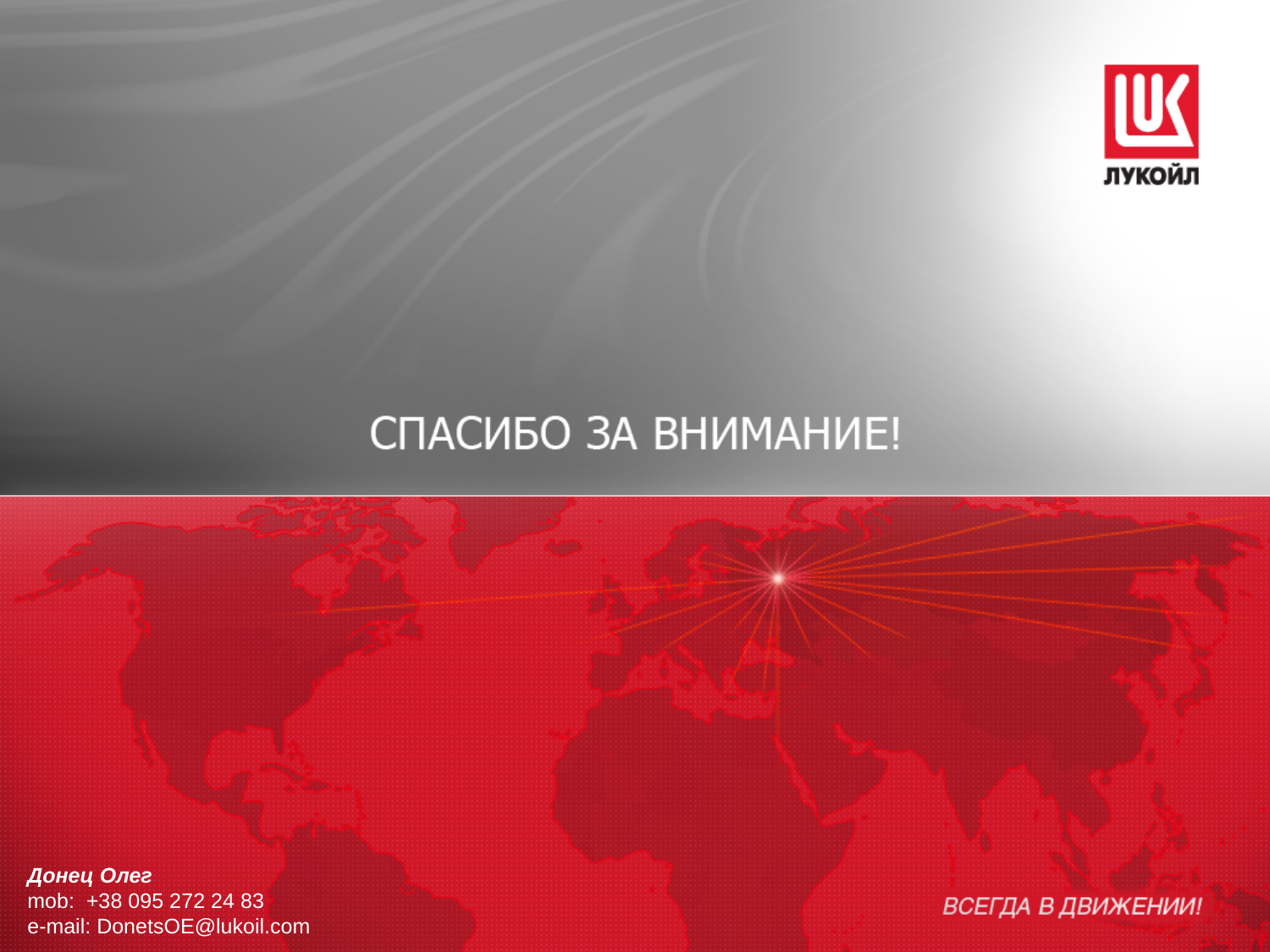

Донец Олег
mob:  +38 095 272 24 83
e-mail: DonetsOE@lukoil.com